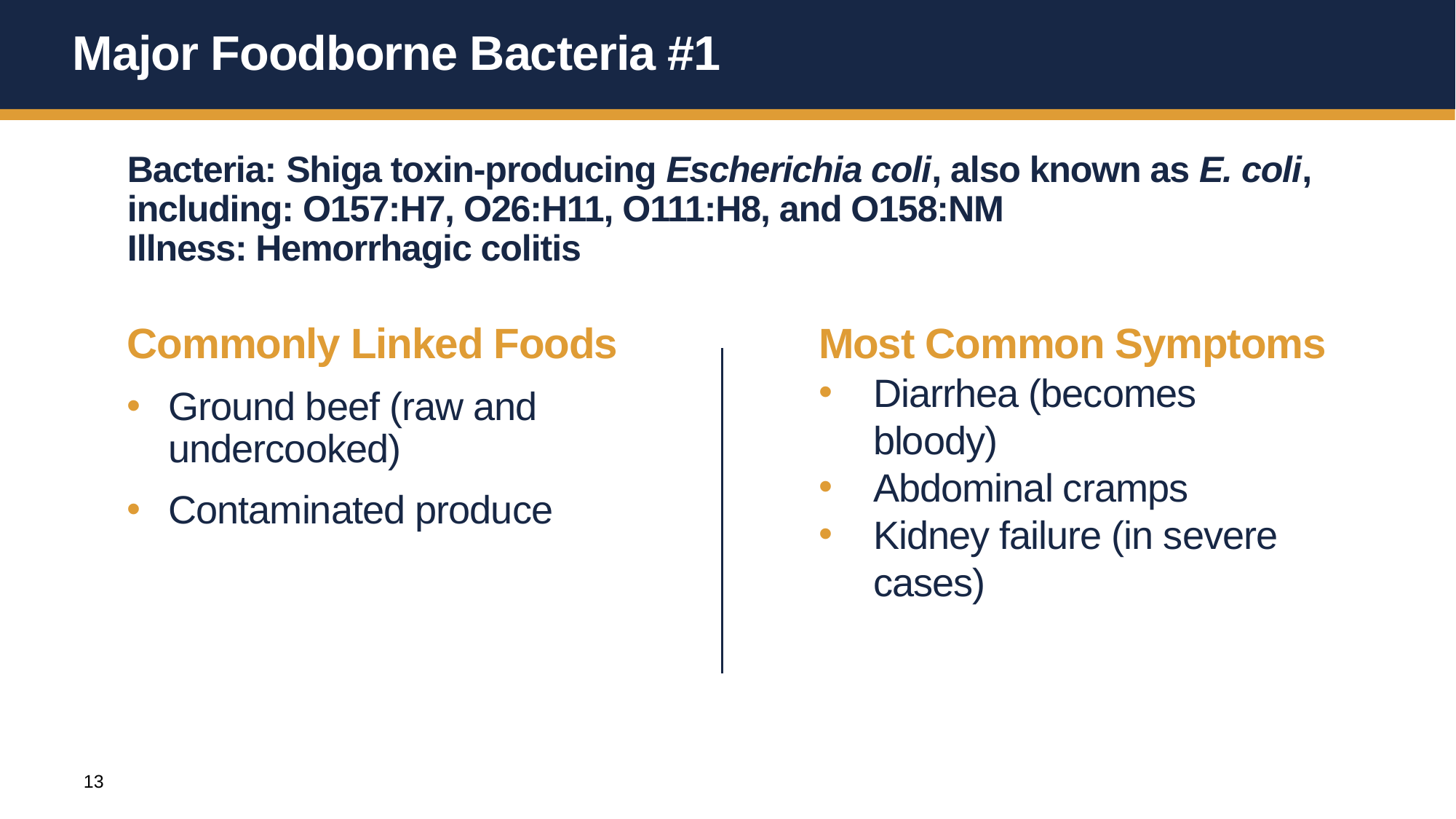

# Major Foodborne Bacteria #1
Bacteria: Shiga toxin-producing Escherichia coli, also known as E. coli, including: O157:H7, O26:H11, O111:H8, and O158:NM
Illness: Hemorrhagic colitis
Commonly Linked Foods
Ground beef (raw and undercooked)
Contaminated produce
Most Common Symptoms
Diarrhea (becomes bloody)
Abdominal cramps
Kidney failure (in severe cases)

13